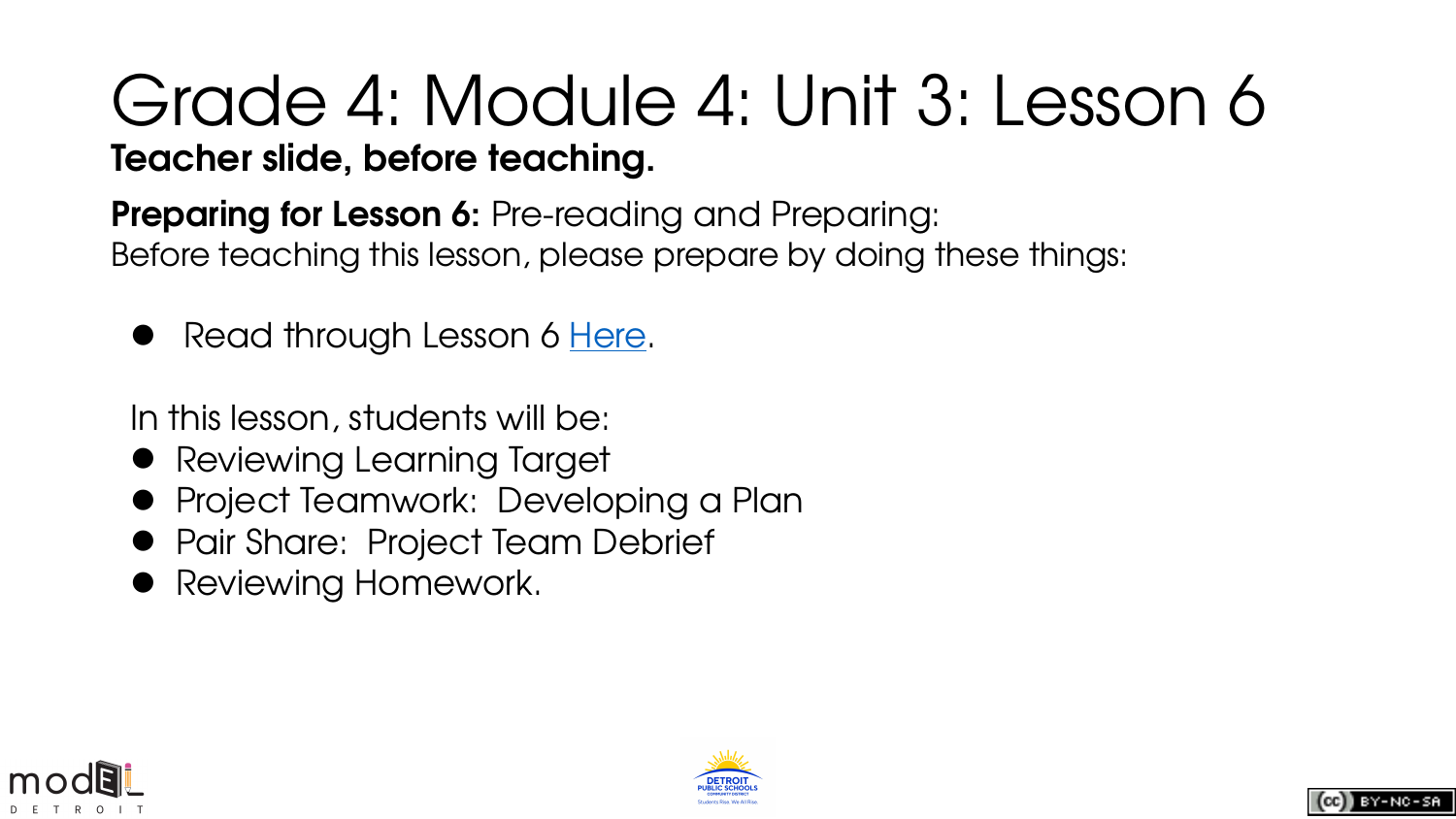

# Grade 4: Module 4: Unit 3: Lesson 6
Teacher slide, before teaching.
Preparing for Lesson 6: Pre-reading and Preparing:
Before teaching this lesson, please prepare by doing these things:
Read through Lesson 6 Here.

In this lesson, students will be:
Reviewing Learning Target
Project Teamwork:  Developing a Plan
Pair Share:  Project Team Debrief
Reviewing Homework.